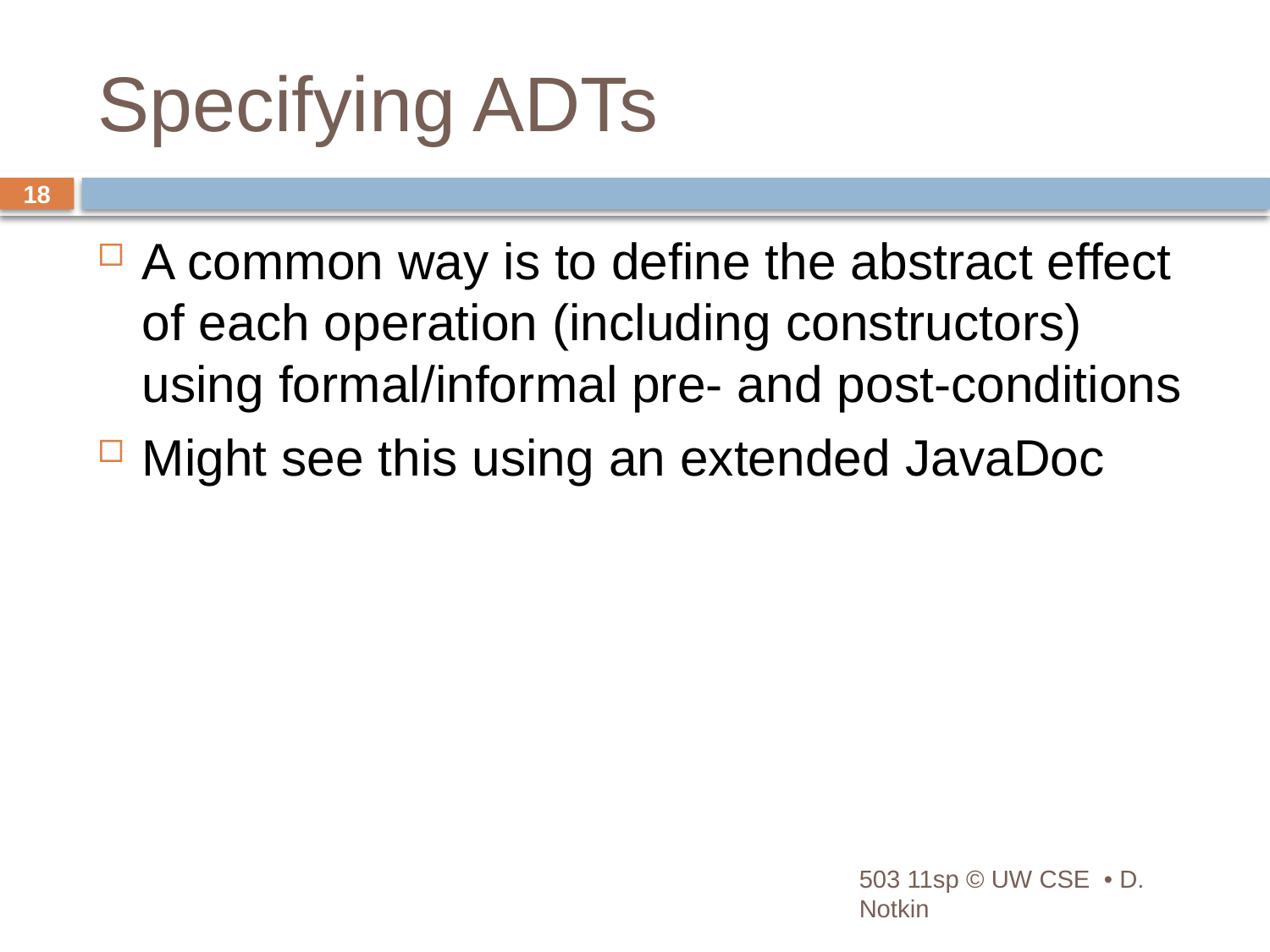

# Specifying ADTs
18
A common way is to define the abstract effect of each operation (including constructors) using formal/informal pre- and post-conditions
Might see this using an extended JavaDoc

503 11sp © UW CSE  • D. Notkin